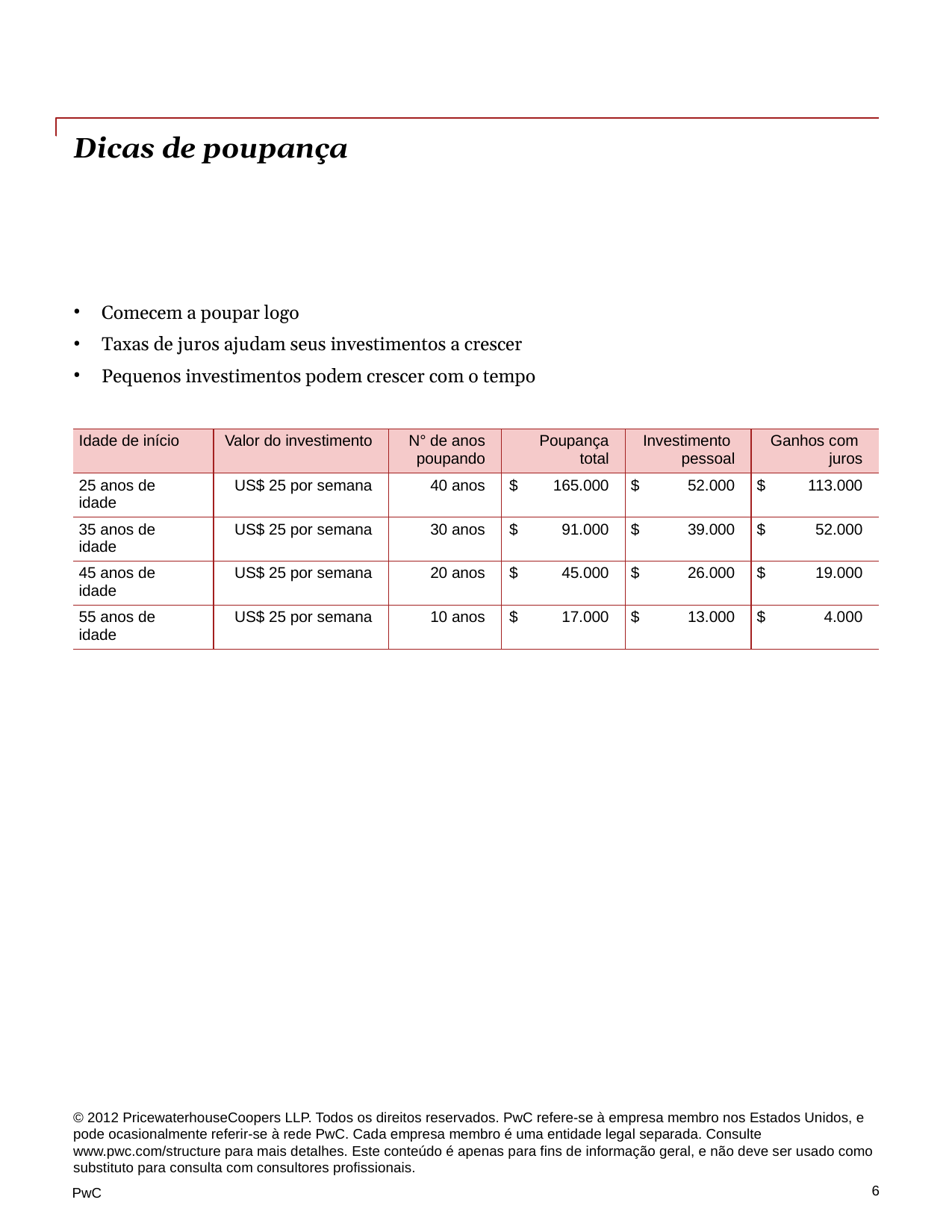

Dicas de poupança
Comecem a poupar logo
Taxas de juros ajudam seus investimentos a crescer
Pequenos investimentos podem crescer com o tempo
| Idade de início | Valor do investimento | N° de anos poupando | Poupança total |  | Investimento pessoal |  | Ganhos com juros |  |
| --- | --- | --- | --- | --- | --- | --- | --- | --- |
| 25 anos de idade | US$ 25 por semana | 40 anos | $ | 165.000 | $ | 52.000 | $ | 113.000 |
| 35 anos de idade | US$ 25 por semana | 30 anos | $ | 91.000 | $ | 39.000 | $ | 52.000 |
| 45 anos de idade | US$ 25 por semana | 20 anos | $ | 45.000 | $ | 26.000 | $ | 19.000 |
| 55 anos de idade | US$ 25 por semana | 10 anos | $ | 17.000 | $ | 13.000 | $ | 4.000 |
© 2012 PricewaterhouseCoopers LLP. Todos os direitos reservados. PwC refere-se à empresa membro nos Estados Unidos, e pode ocasionalmente referir-se à rede PwC. Cada empresa membro é uma entidade legal separada. Consulte www.pwc.com/structure para mais detalhes. Este conteúdo é apenas para fins de informação geral, e não deve ser usado como substituto para consulta com consultores profissionais.
6